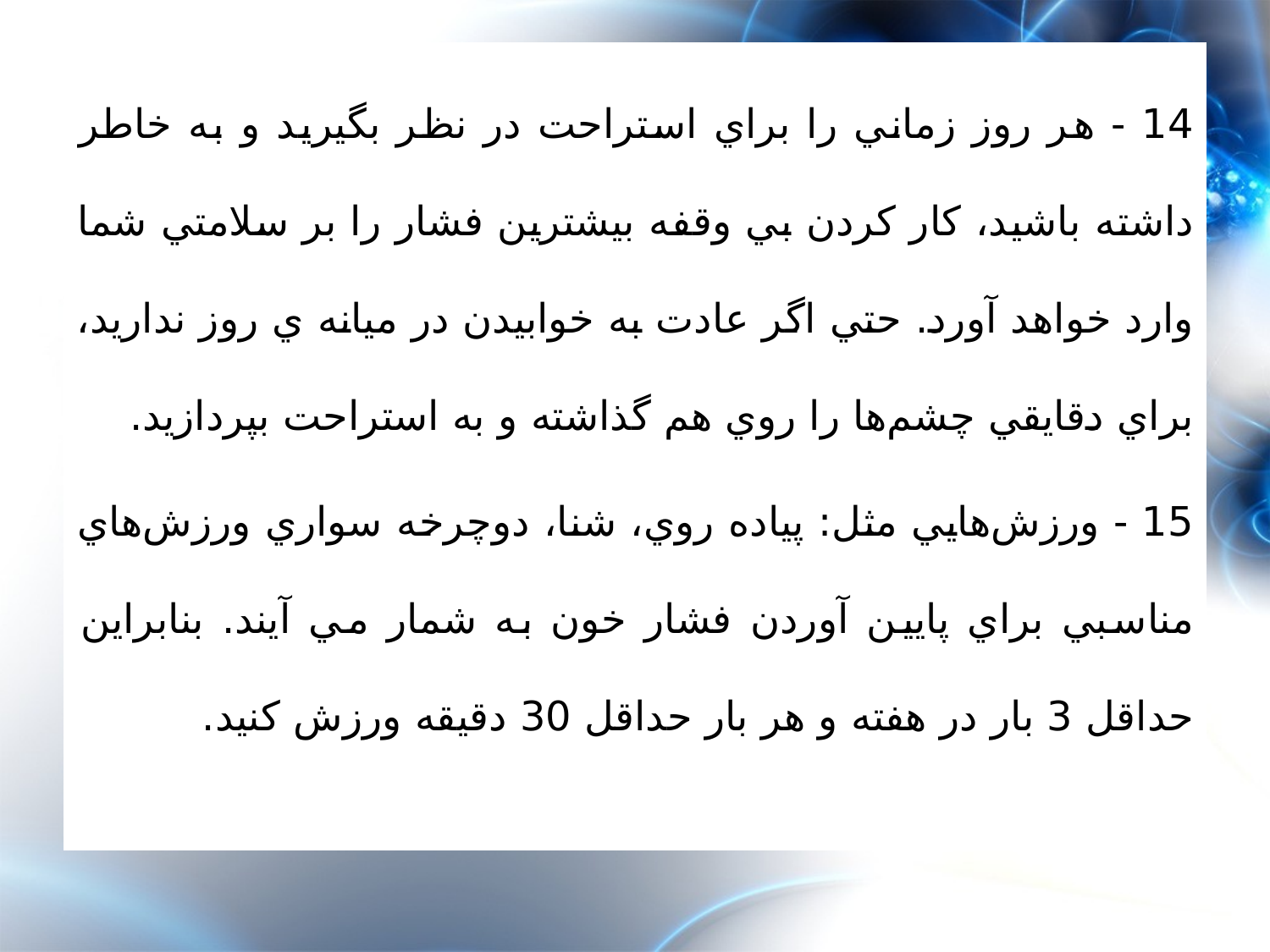

14 - هر روز زماني را براي استراحت در نظر بگيريد و به خاطر داشته باشيد، کار کردن بي ‌وقفه بيشترين فشار را بر سلامتي شما وارد خواهد آورد. حتي اگر عادت به خوابيدن در ميانه ي روز نداريد، براي دقايقي چشم‌ها را روي هم گذاشته و به استراحت بپردازيد.
15 - ورزش‌هايي مثل: پياده ‌روي، شنا، دوچرخه سواري ورزش‌هاي مناسبي براي پايين آوردن فشار خون به شمار مي ‌آيند. بنابراين حداقل 3 بار در هفته و هر بار حداقل 30 دقيقه ورزش کنيد.